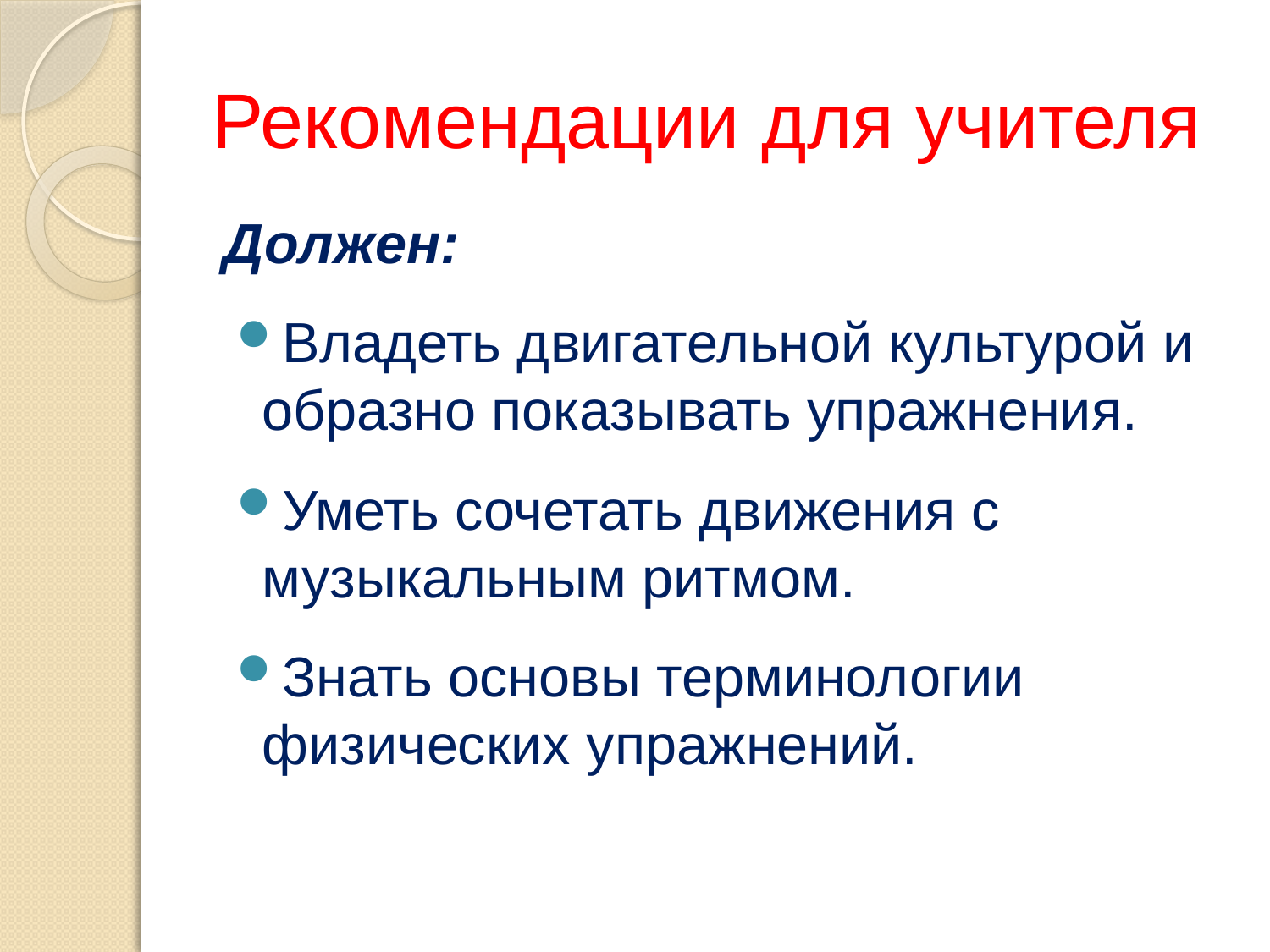

# Рекомендации для учителя
Должен:
Владеть двигательной культурой и образно показывать упражнения.
Уметь сочетать движения с музыкальным ритмом.
Знать основы терминологии физических упражнений.